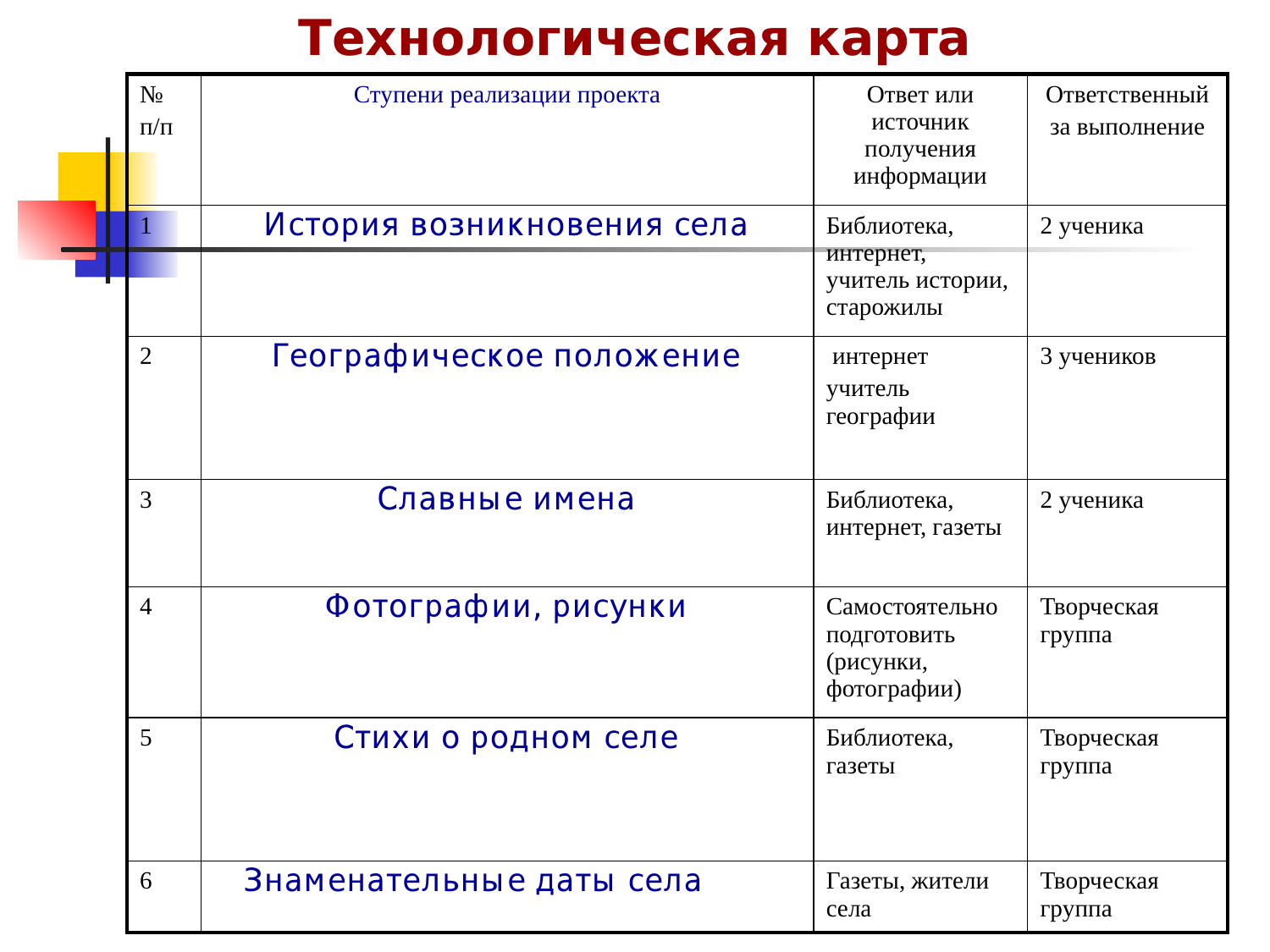

Технологическая карта
| № п/п | Ступени реализации проекта | Ответ или источник получения информации | Ответственный за выполнение |
| --- | --- | --- | --- |
| 1 | История возникновения села | Библиотека, интернет, учитель истории, старожилы | 2 ученика |
| 2 | Географическое положение | интернет учитель географии | 3 учеников |
| 3 | Славные имена | Библиотека, интернет, газеты | 2 ученика |
| 4 | Фотографии, рисунки | Самостоятельно подготовить (рисунки, фотографии) | Творческая группа |
| 5 | Стихи о родном селе | Библиотека, газеты | Творческая группа |
| 6 | Знаменательные даты села | Газеты, жители села | Творческая группа |